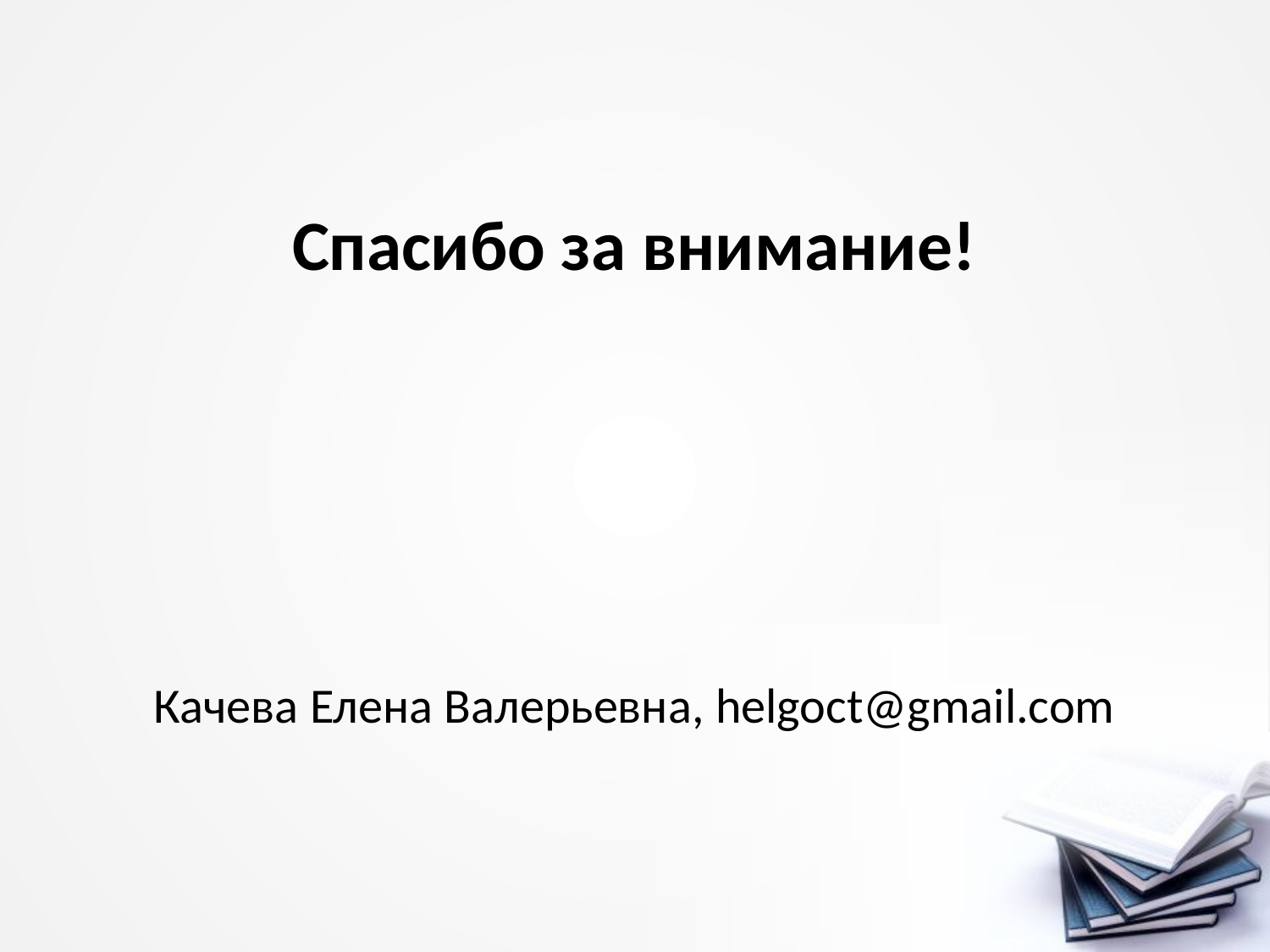

Спасибо за внимание!

Качева Елена Валерьевна, helgoct@gmail.com